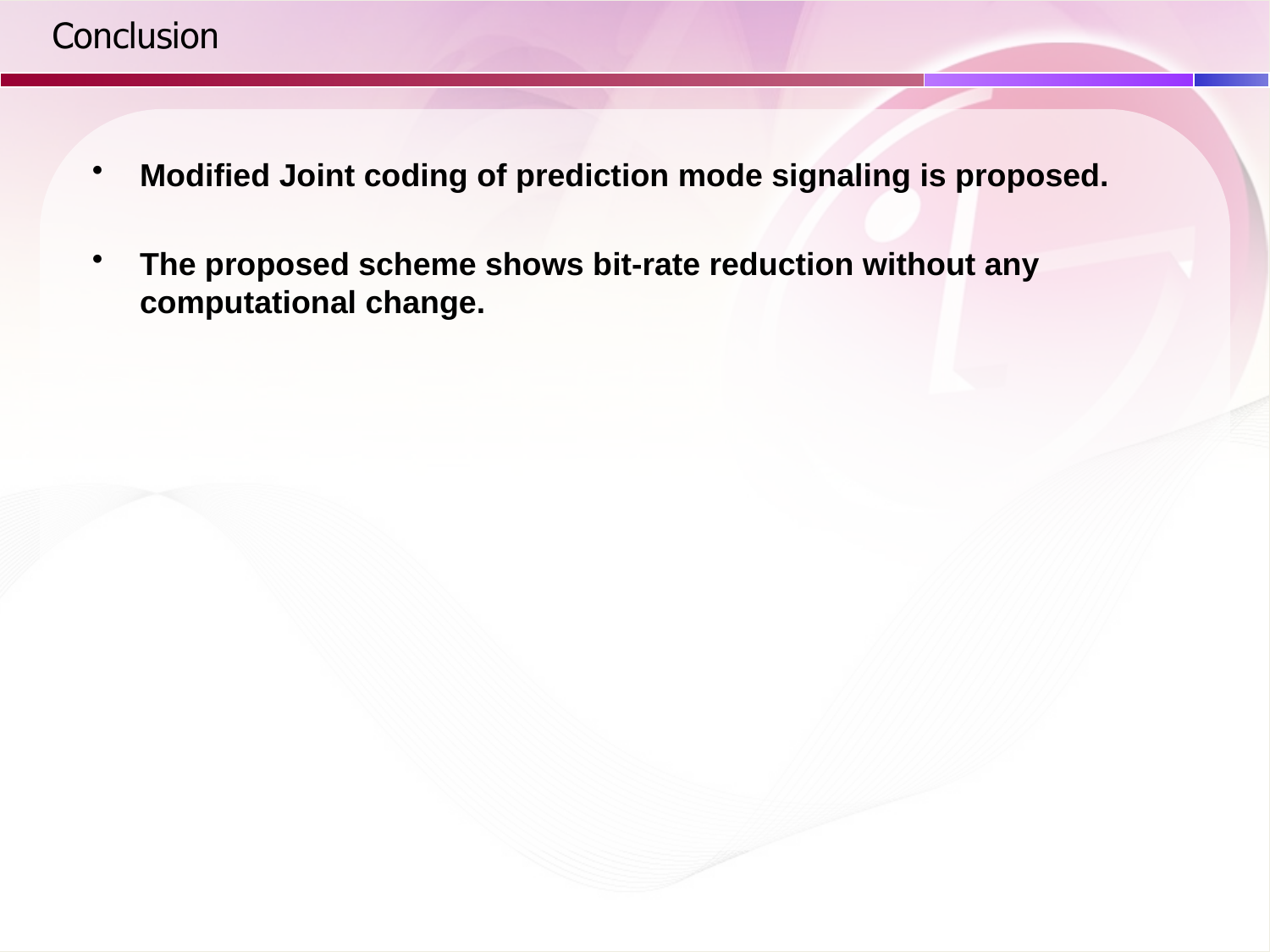

# Conclusion
Modified Joint coding of prediction mode signaling is proposed.

The proposed scheme shows bit-rate reduction without any computational change.